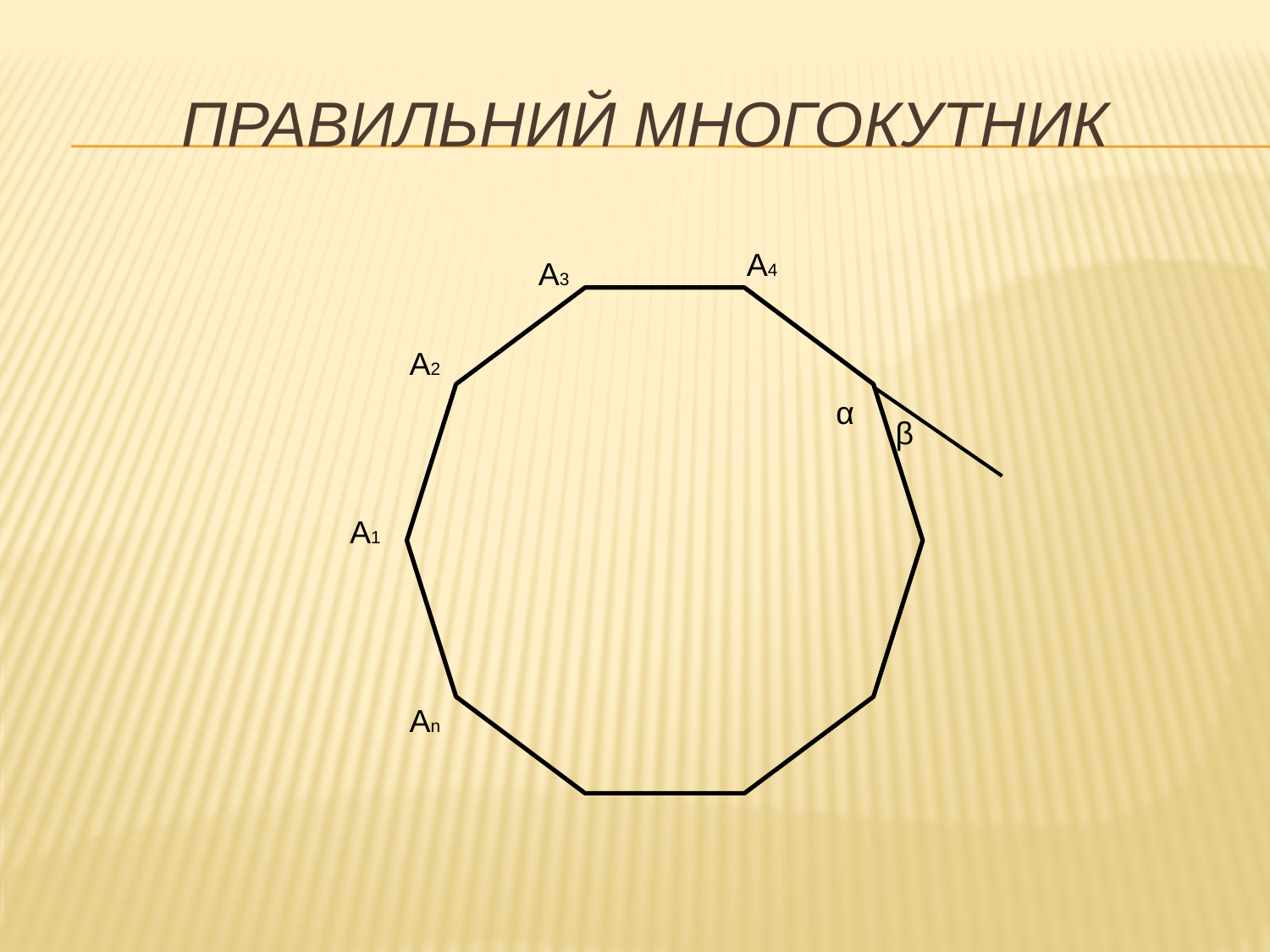

# Правильний многокутник
A4
А3

А2
α
β
А1
An